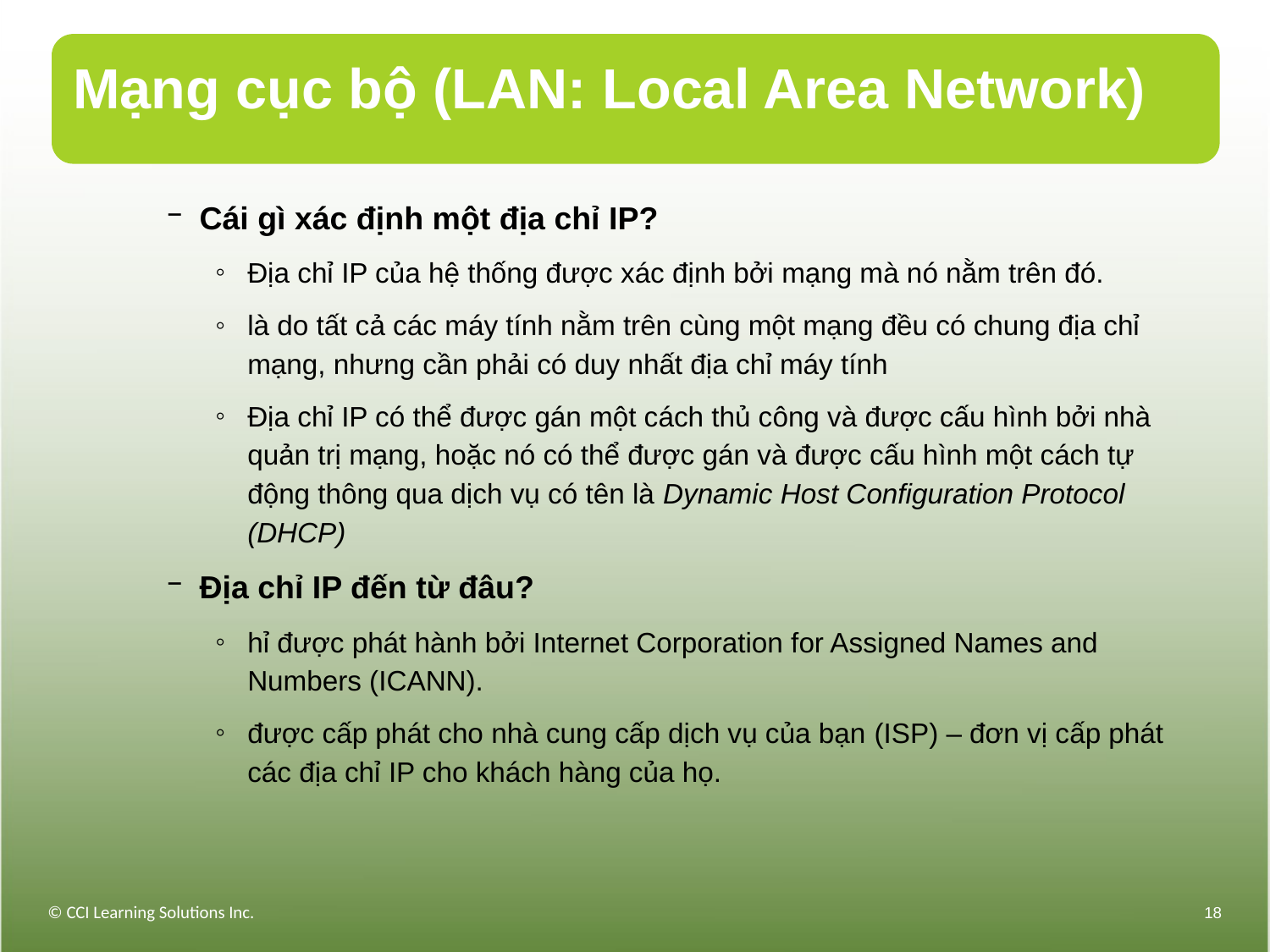

# Mạng cục bộ (LAN: Local Area Network)
Cái gì xác định một địa chỉ IP?
Địa chỉ IP của hệ thống được xác định bởi mạng mà nó nằm trên đó.
là do tất cả các máy tính nằm trên cùng một mạng đều có chung địa chỉ mạng, nhưng cần phải có duy nhất địa chỉ máy tính
Địa chỉ IP có thể được gán một cách thủ công và được cấu hình bởi nhà quản trị mạng, hoặc nó có thể được gán và được cấu hình một cách tự động thông qua dịch vụ có tên là Dynamic Host Configuration Protocol (DHCP)
Địa chỉ IP đến từ đâu?
hỉ được phát hành bởi Internet Corporation for Assigned Names and Numbers (ICANN).
được cấp phát cho nhà cung cấp dịch vụ của bạn (ISP) – đơn vị cấp phát các địa chỉ IP cho khách hàng của họ.

© CCI Learning Solutions Inc.
18